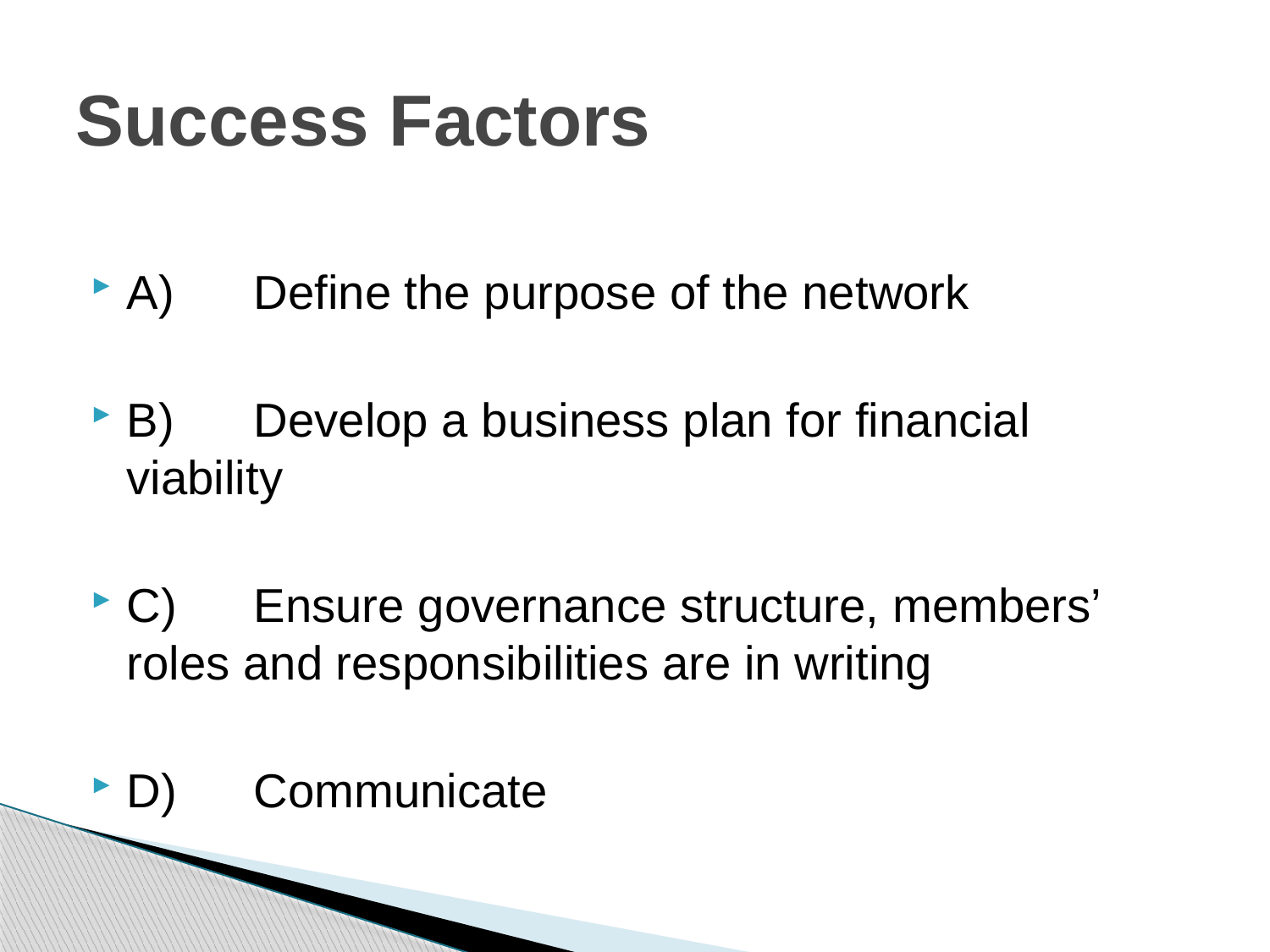

# Success Factors

A) 	Define the purpose of the network

B) 	Develop a business plan for financial 	viability

C) 	Ensure governance structure, members’ 	roles and responsibilities are in writing

D)	Communicate